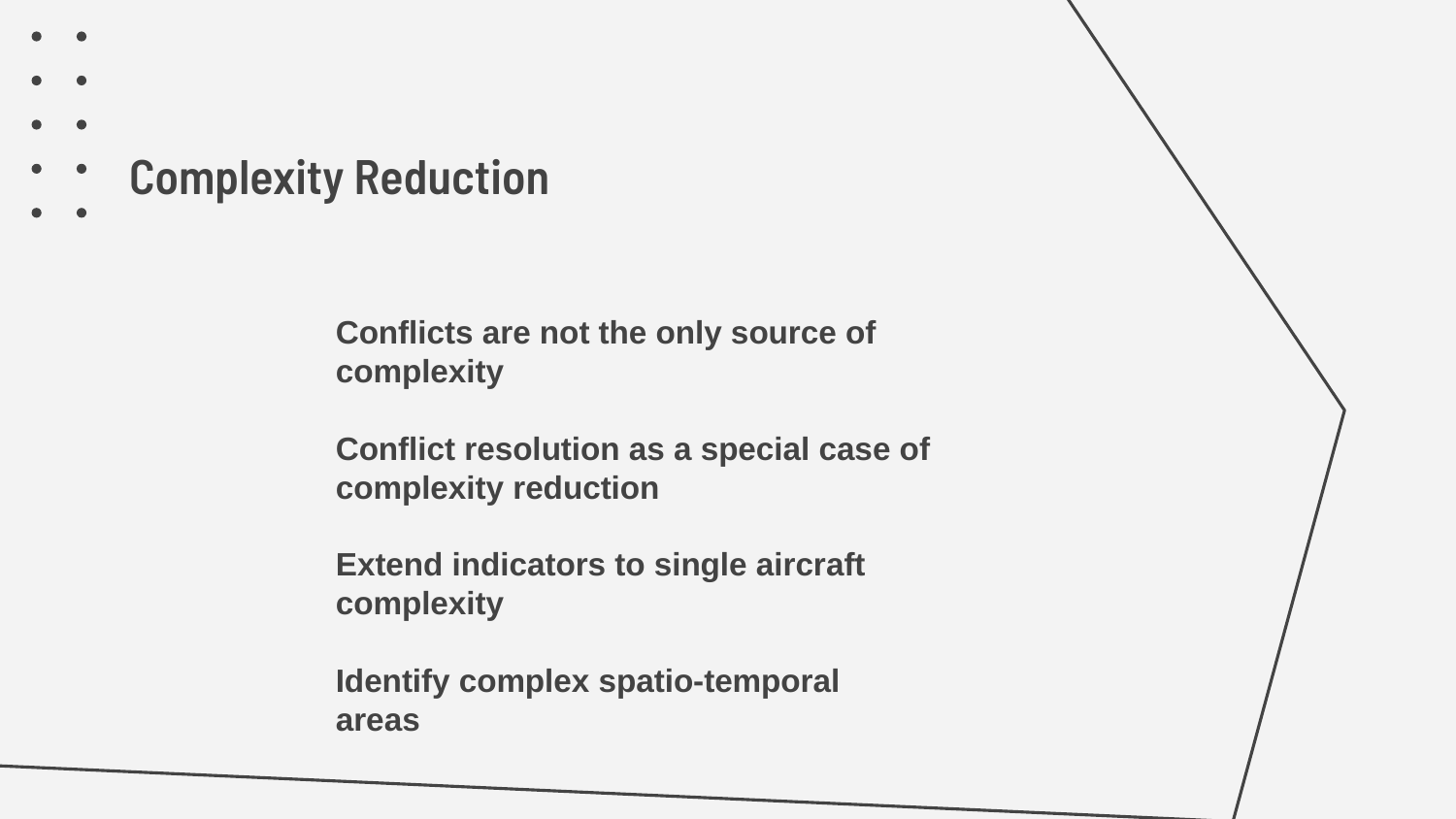

# Complexity Reduction
Conflicts are not the only source of complexity

Conflict resolution as a special case of complexity reduction

Extend indicators to single aircraft complexity

Identify complex spatio-temporal areas